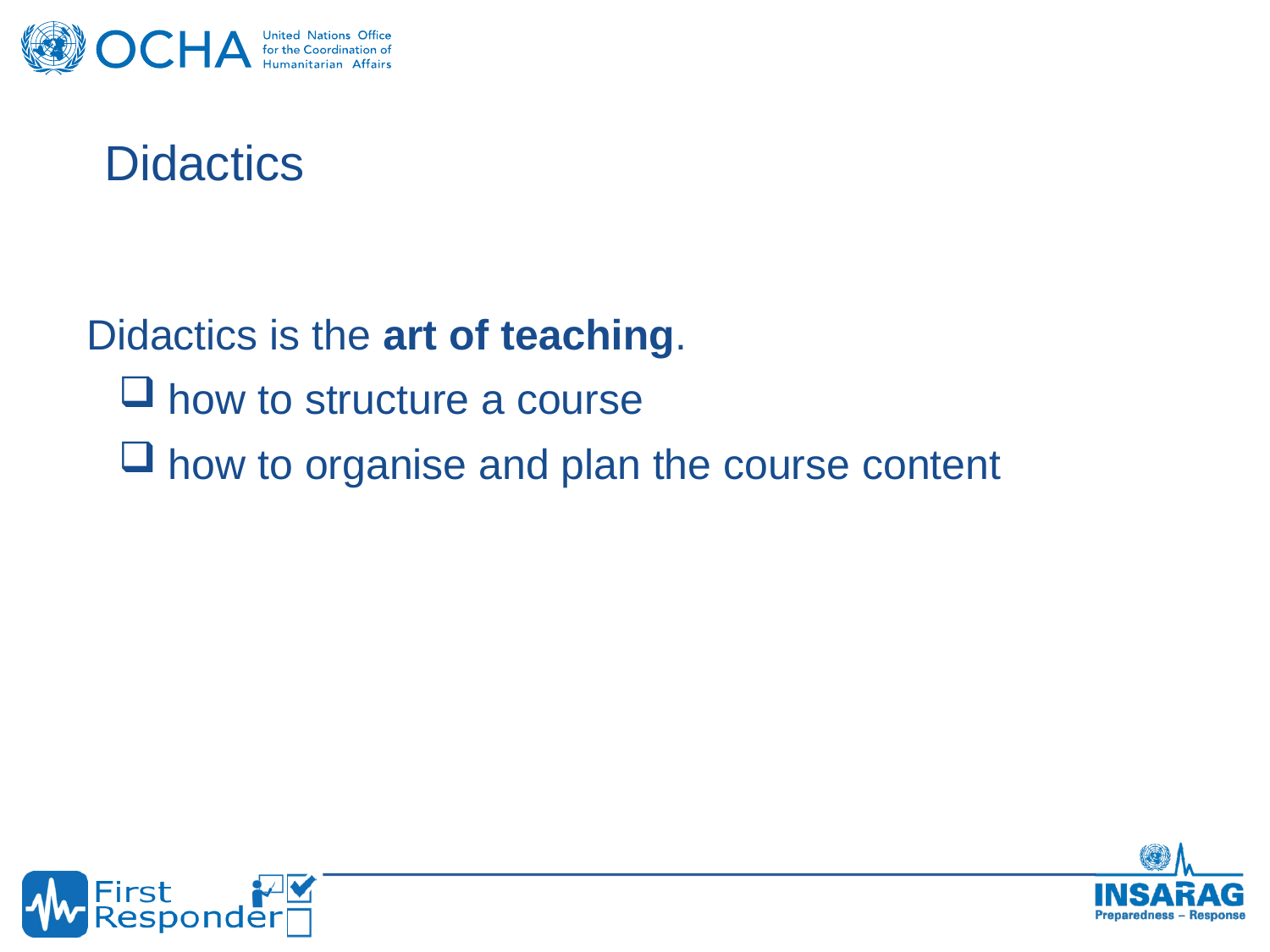

Didactics
Didactics is the art of teaching.
how to structure a course
how to organise and plan the course content